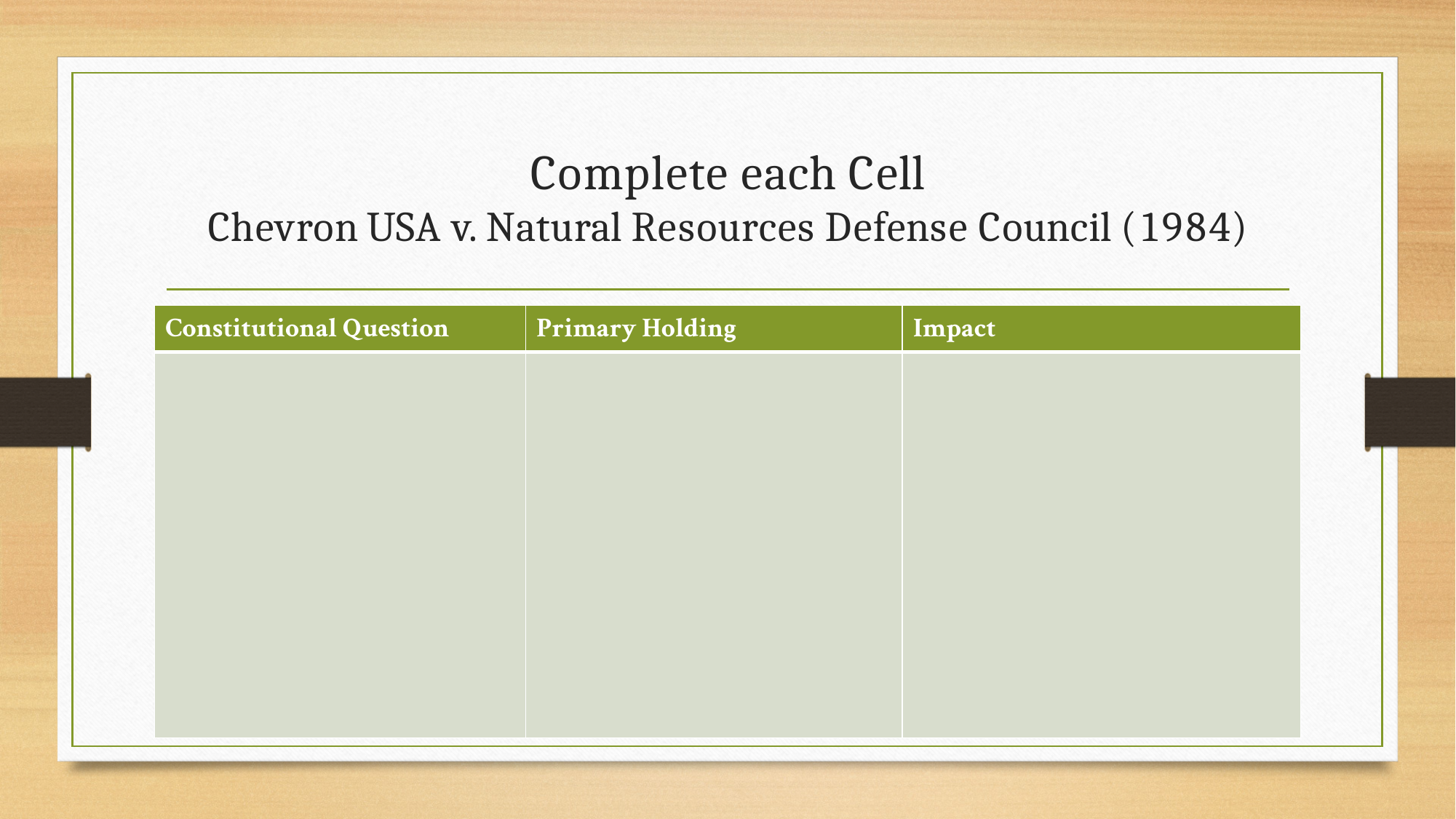

# Complete each Cell Chevron USA v. Natural Resources Defense Council (1984)
| Constitutional Question | Primary Holding | Impact |
| --- | --- | --- |
|  |  |  |